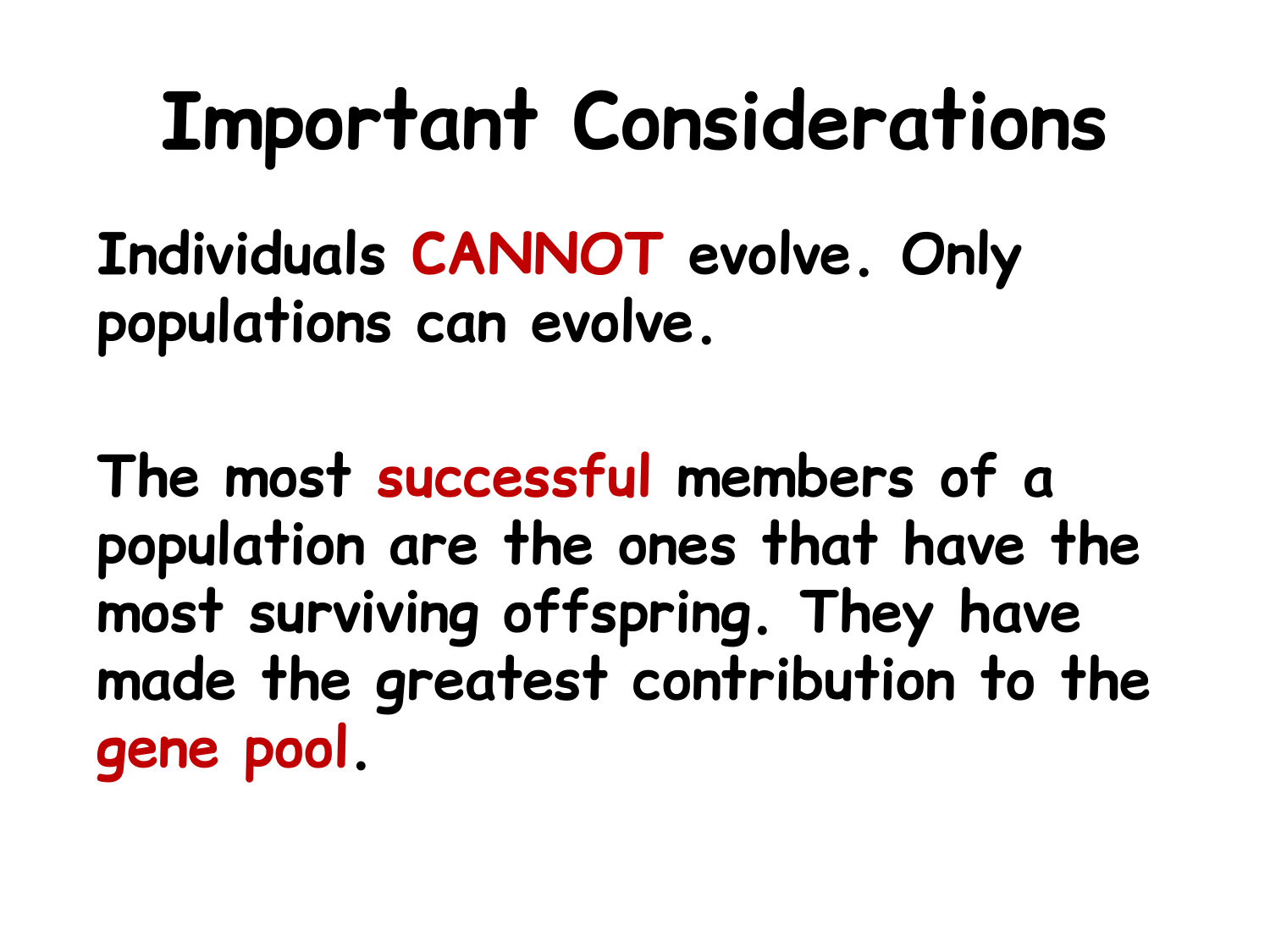

# Important Considerations
Individuals CANNOT evolve. Only populations can evolve.
The most successful members of a population are the ones that have the most surviving offspring. They have made the greatest contribution to the gene pool.